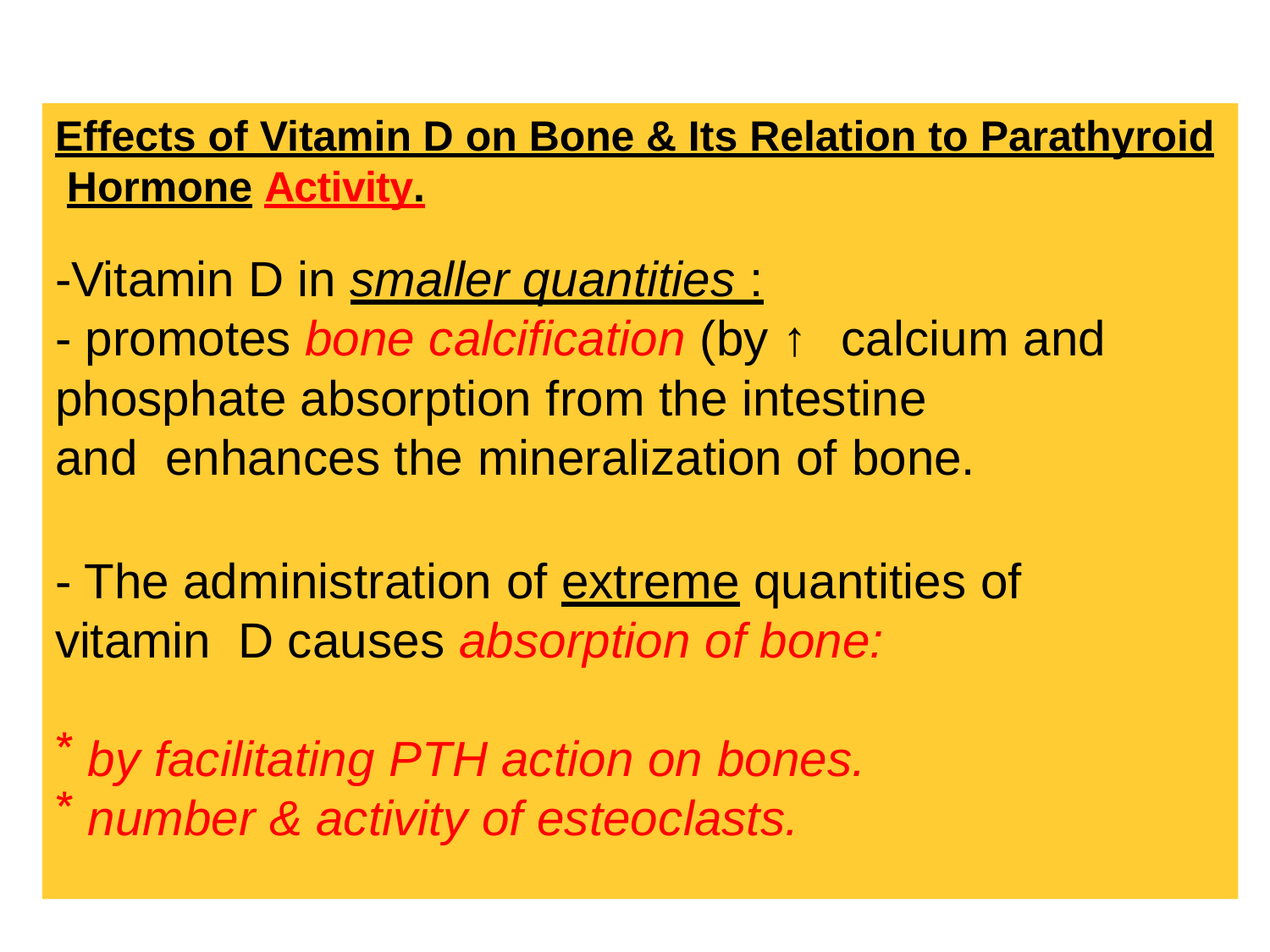

Effects of Vitamin D on Bone & Its Relation to Parathyroid  Hormone Activity.
# -Vitamin D in smaller quantities :
- promotes bone calcification (by ↑ calcium and
phosphate absorption from the intestine and  enhances the mineralization of bone.

- The administration of extreme quantities of vitamin  D causes absorption of bone:

by facilitating PTH action on bones.
number & activity of esteoclasts.